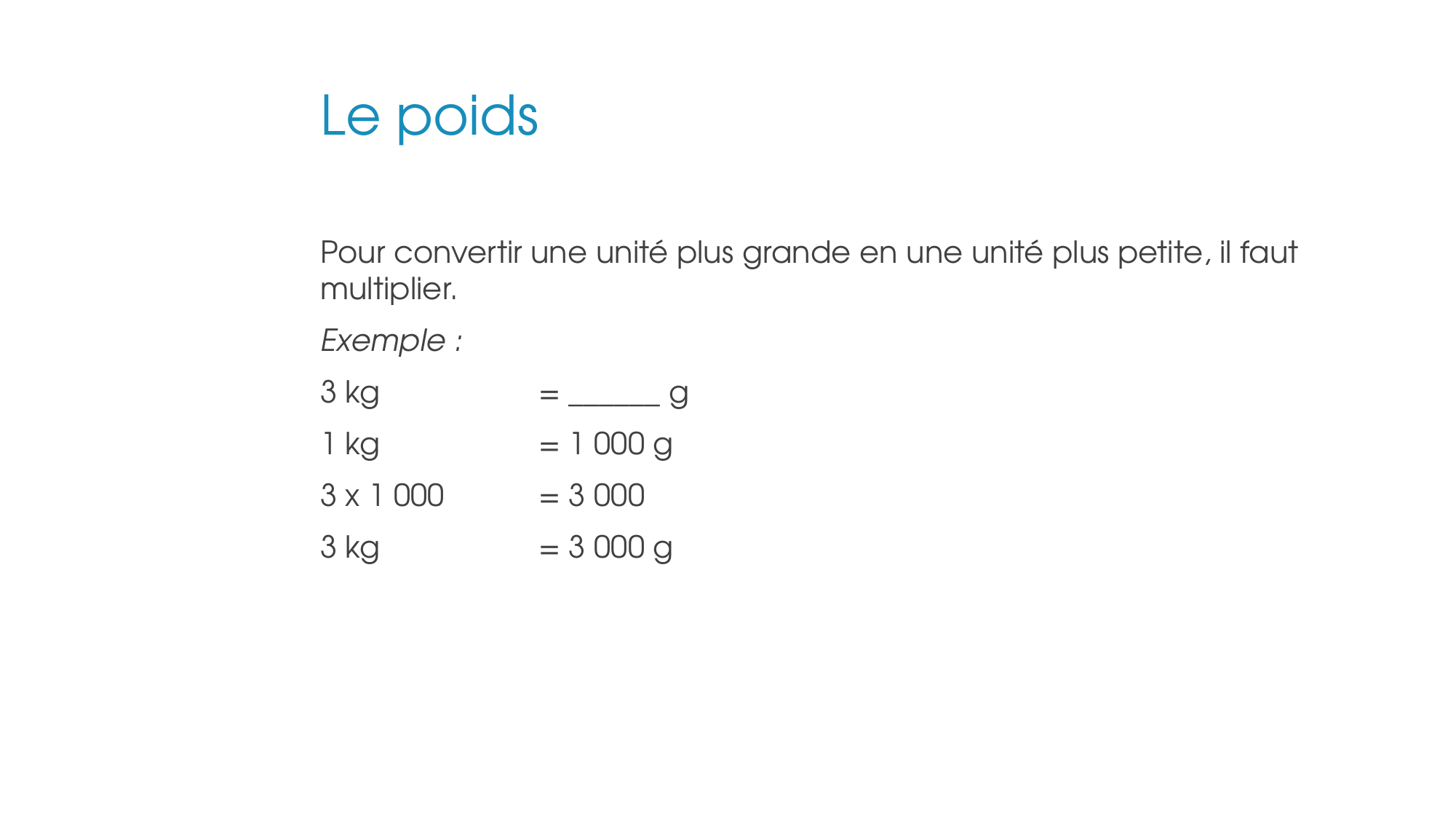

# Le poids
Pour convertir une unité plus grande en une unité plus petite, il faut multiplier.
Exemple :
3 kg 		= ______ g
1 kg 		= 1 000 g
3 x 1 000 	= 3 000
3 kg 		= 3 000 g